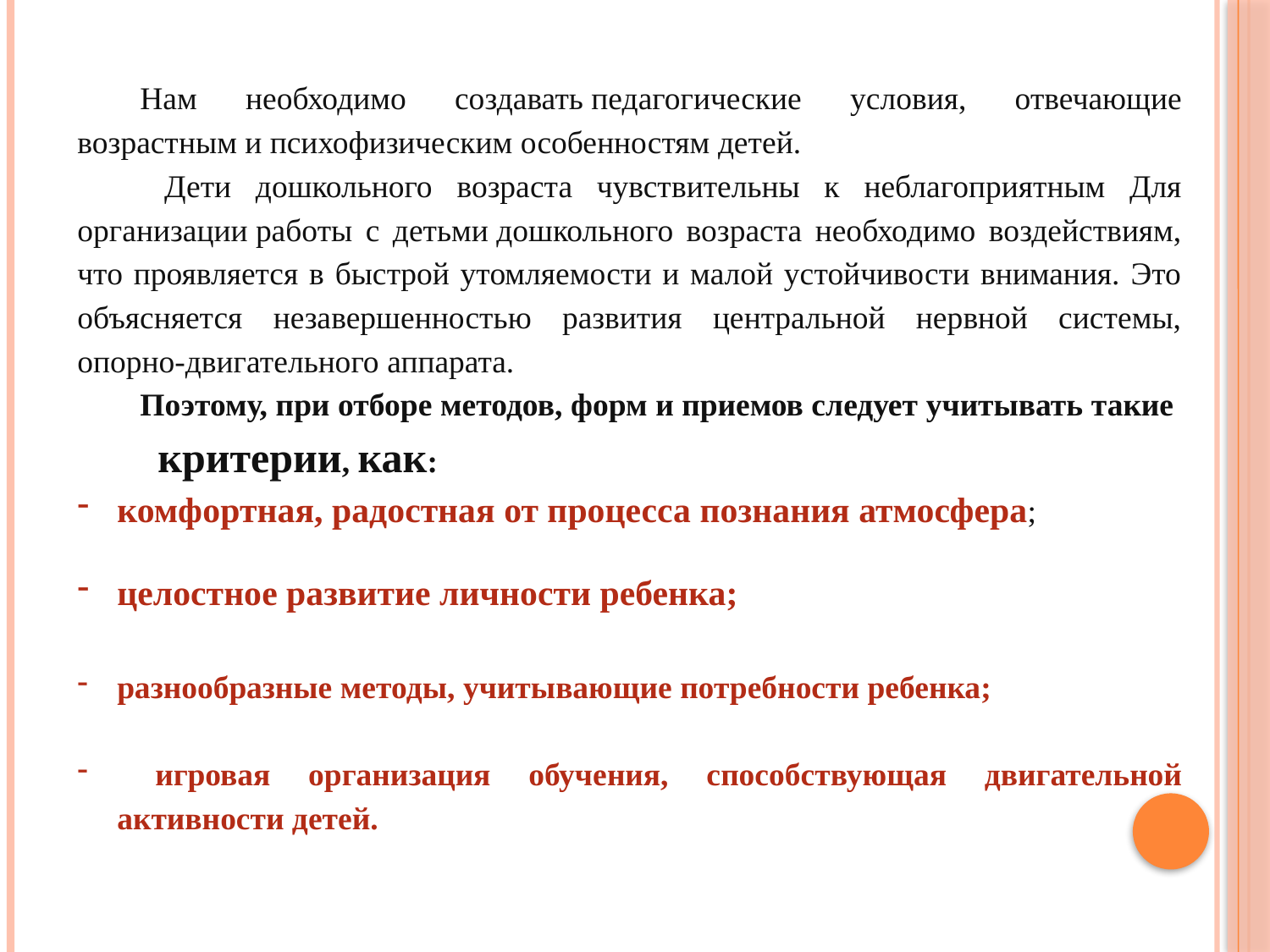

Нам необходимо создавать педагогические условия, отвечающие возрастным и психофизическим особенностям детей.
 Дети дошкольного возраста чувствительны к неблагоприятным Для организации работы с детьми дошкольного возраста необходимо воздействиям, что проявляется в быстрой утомляемости и малой устойчивости внимания. Это объясняется незавершенностью развития центральной нервной системы, опорно-двигательного аппарата.
Поэтому, при отборе методов, форм и приемов следует учитывать такие            критерии, как:
комфортная, радостная от процесса познания атмосфера;

целостное развитие личности ребенка;

разнообразные методы, учитывающие потребности ребенка;

 игровая организация обучения, способствующая двигательной активности детей.